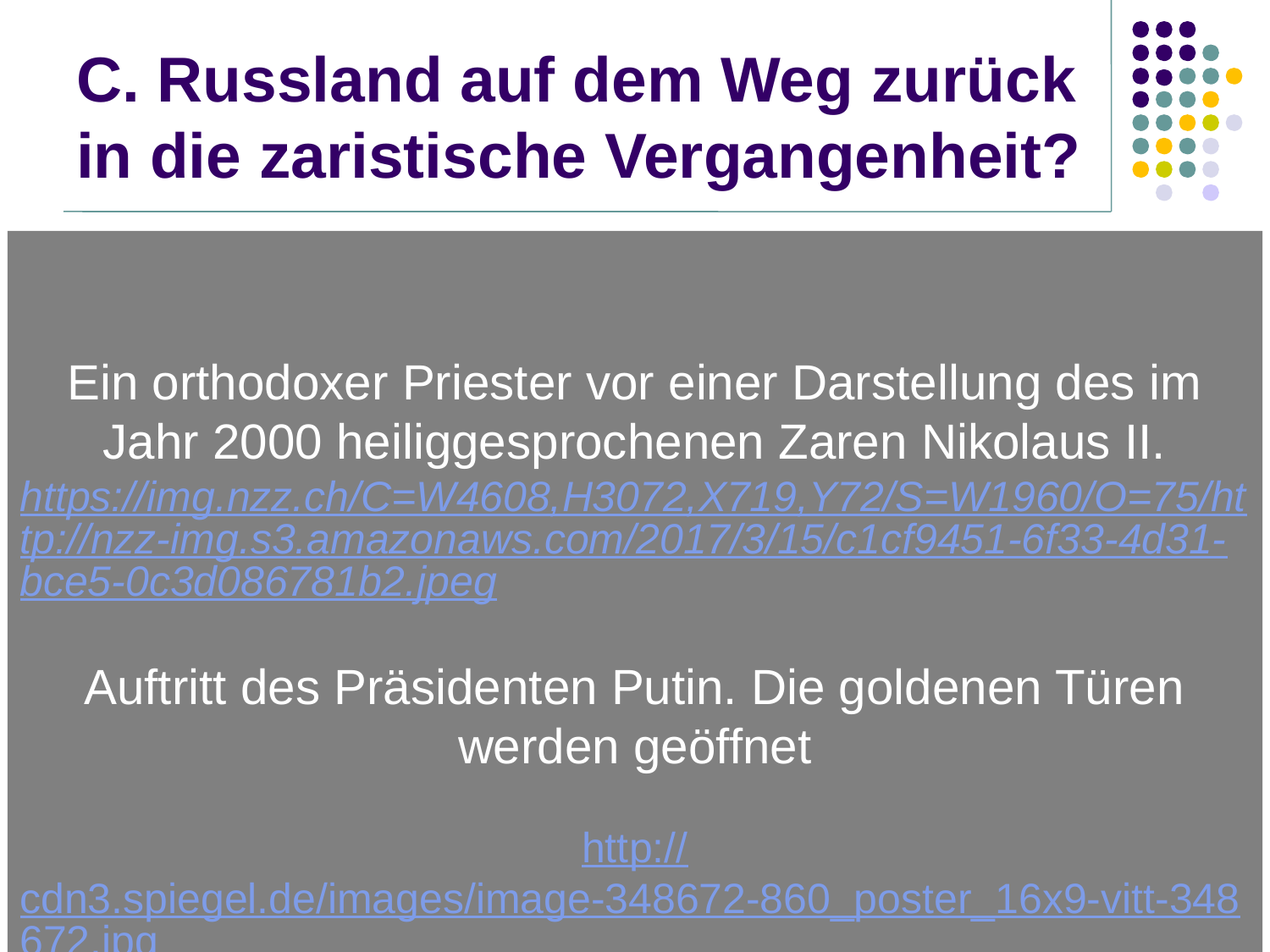

# C. Russland auf dem Weg zurück in die zaristische Vergangenheit?
Ein orthodoxer Priester vor einer Darstellung des im Jahr 2000 heiliggesprochenen Zaren Nikolaus II.
https://img.nzz.ch/C=W4608,H3072,X719,Y72/S=W1960/O=75/http://nzz-img.s3.amazonaws.com/2017/3/15/c1cf9451-6f33-4d31-bce5-0c3d086781b2.jpeg

Auftritt des Präsidenten Putin. Die goldenen Türen werden geöffnet

http://cdn3.spiegel.de/images/image-348672-860_poster_16x9-vitt-348672.jpg